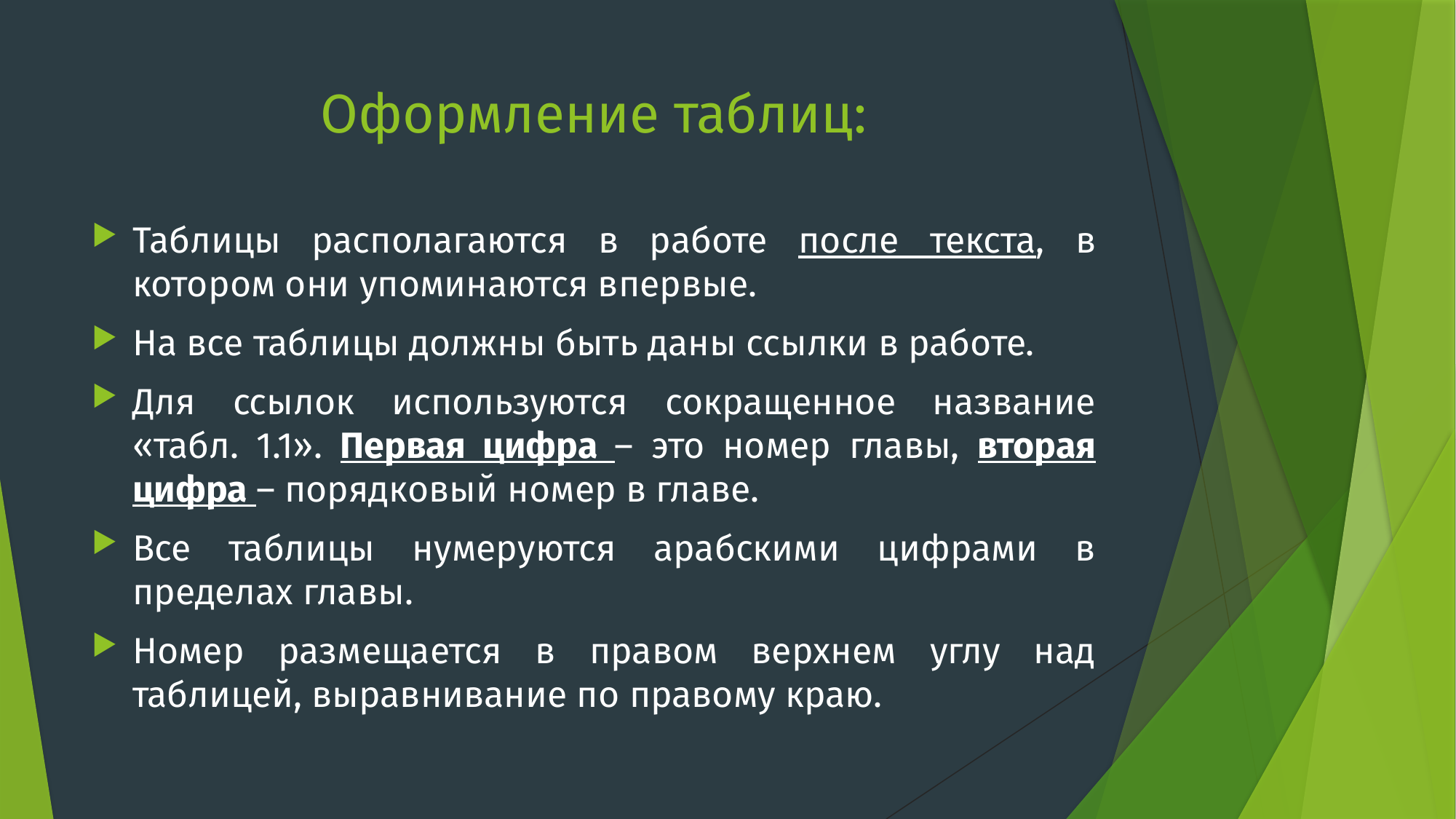

# Оформление таблиц:
Таблицы располагаются в работе после текста, в котором они упоминаются впервые.
На все таблицы должны быть даны ссылки в работе.
Для ссылок используются сокращенное название «табл. 1.1». Первая цифра – это номер главы, вторая цифра – порядковый номер в главе.
Все таблицы нумеруются арабскими цифрами в пределах главы.
Номер размещается в правом верхнем углу над таблицей, выравнивание по правому краю.